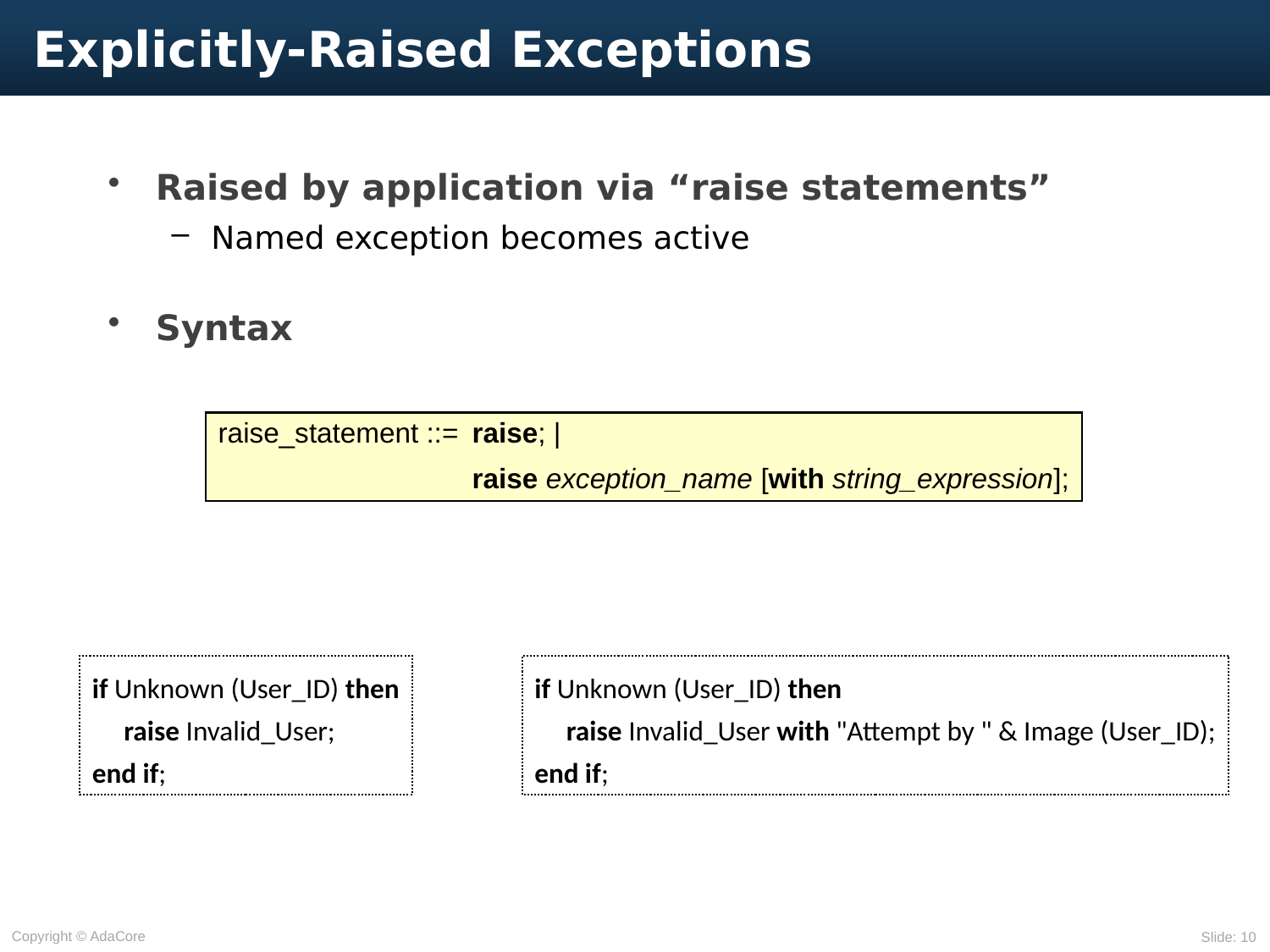

# Explicitly-Raised Exceptions
Raised by application via “raise statements”
Named exception becomes active
Syntax
raise_statement ::=	raise; |
	raise exception_name [with string_expression];
if Unknown (User_ID) then
	raise Invalid_User with "Attempt by " & Image (User_ID);
end if;
if Unknown (User_ID) then
	raise Invalid_User;
end if;